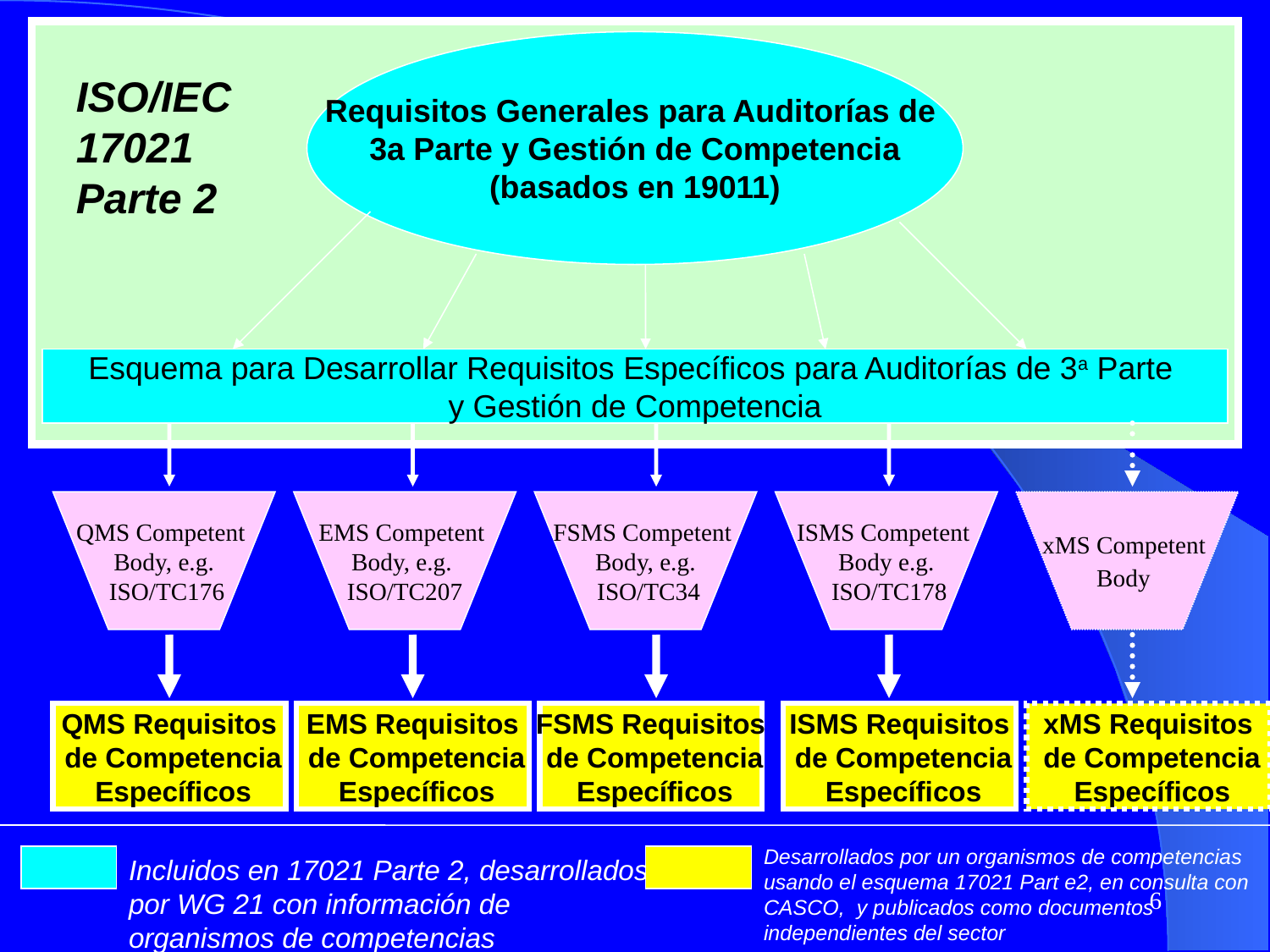

Requisitos Generales para Auditorías de
3a Parte y Gestión de Competencia
(basados en 19011)
ISO/IEC 17021 Parte 2

Esquema para Desarrollar Requisitos Específicos para Auditorías de 3a Parte
y Gestión de Competencia

QMS Competent
Body, e.g.
 ISO/TC176
EMS Competent
Body, e.g.
ISO/TC207
FSMS Competent
Body, e.g.
 ISO/TC34
ISMS Competent
Body e.g.
 ISO/TC178
xMS Competent
Body

QMS Requisitos
 de Competencia
 Específicos

EMS Requisitos
 de Competencia
 Específicos

FSMS Requisitos
 de Competencia
 Específicos

ISMS Requisitos
 de Competencia
 Específicos

xMS Requisitos
 de Competencia
 Específicos

Desarrollados por un organismos de competencias usando el esquema 17021 Part e2, en consulta con CASCO,  y publicados como documentos independientes del sector

Incluidos en 17021 Parte 2, desarrollados por WG 21 con información de organismos de competencias

6